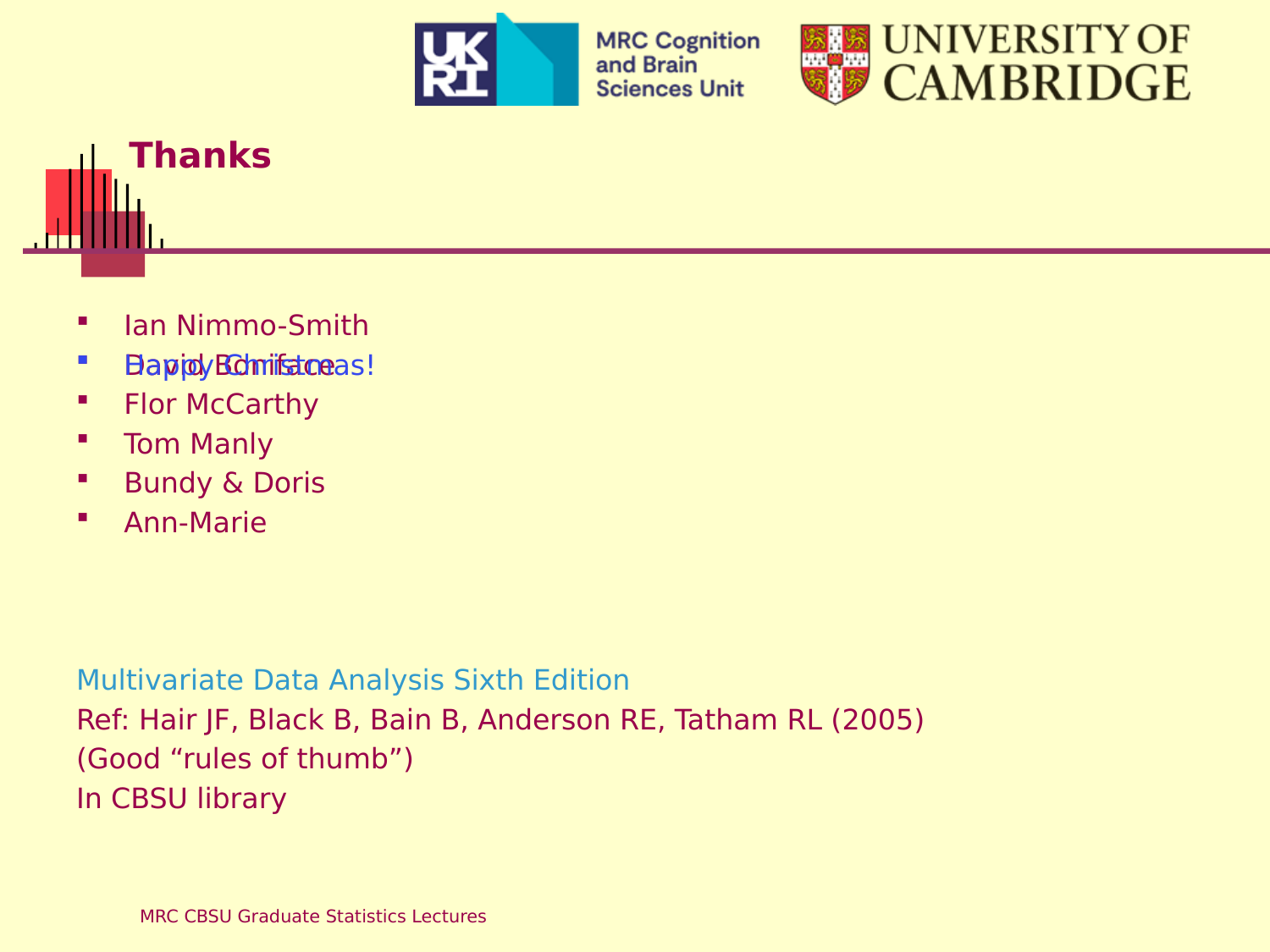

# Thanks

Ian Nimmo-Smith
David Boniface
Flor McCarthy
Tom Manly
Bundy & Doris
Ann-Marie

Ref: Hair JF, Black B, Bain B, Anderson RE, Tatham RL (2005)

In CBSU library

Happy Christmas!

Multivariate Data Analysis Sixth Edition

(Good “rules of thumb”)

MRC CBSU Graduate Statistics Lectures